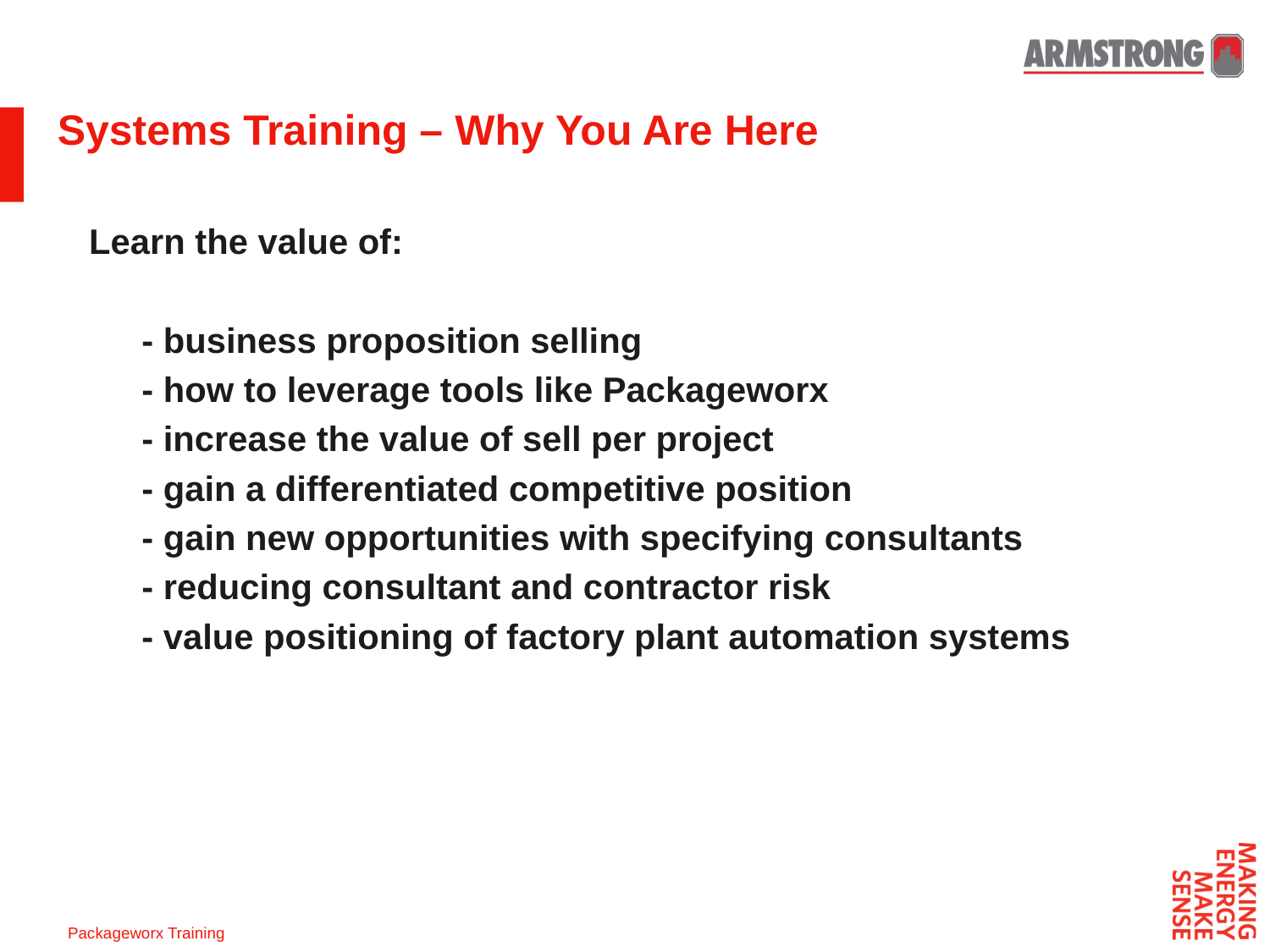

# Systems Training – Why You Are Here
Learn the value of:

	- business proposition selling
	- how to leverage tools like Packageworx
	- increase the value of sell per project
	- gain a differentiated competitive position
	- gain new opportunities with specifying consultants
	- reducing consultant and contractor risk
	- value positioning of factory plant automation systems